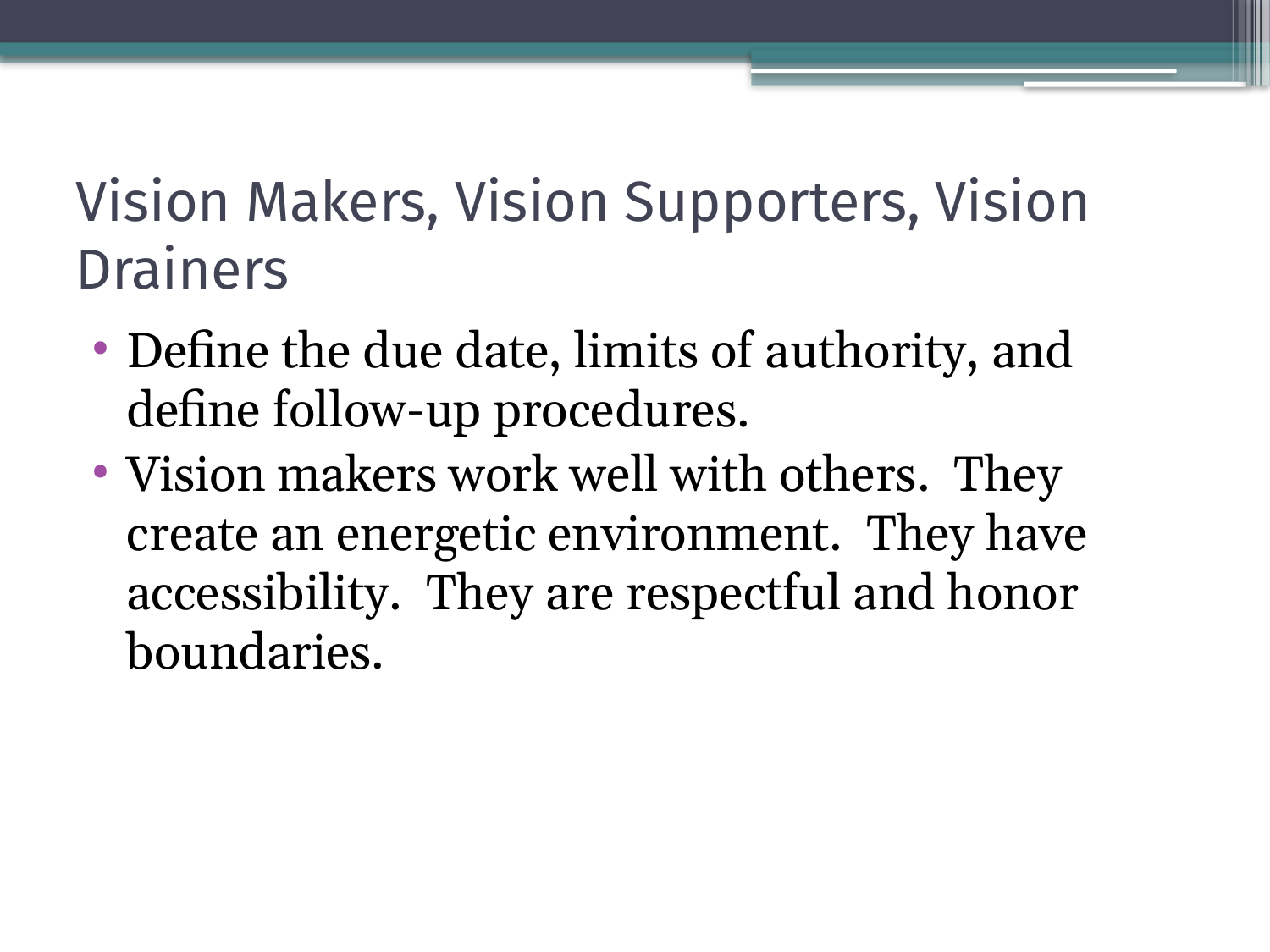

# Vision Makers, Vision Supporters, Vision Drainers
Define the due date, limits of authority, and define follow-up procedures.
Vision makers work well with others.  They create an energetic environment.  They have accessibility.  They are respectful and honor boundaries.